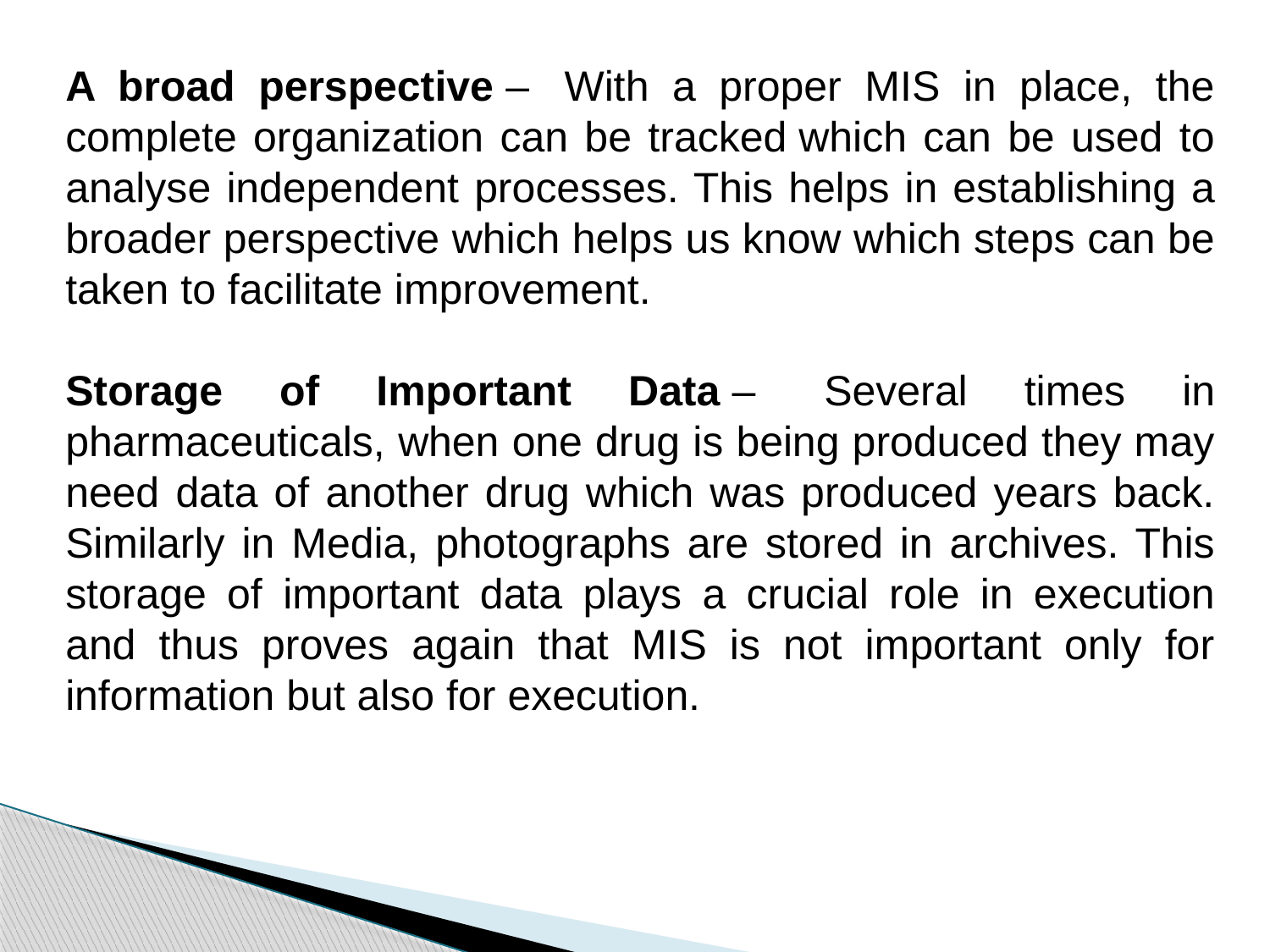

A broad perspective –  With a proper MIS in place, the complete organization can be tracked which can be used to analyse independent processes. This helps in establishing a broader perspective which helps us know which steps can be taken to facilitate improvement.

Storage of Important Data –  Several times in pharmaceuticals, when one drug is being produced they may need data of another drug which was produced years back. Similarly in Media, photographs are stored in archives. This storage of important data plays a crucial role in execution and thus proves again that MIS is not important only for information but also for execution.